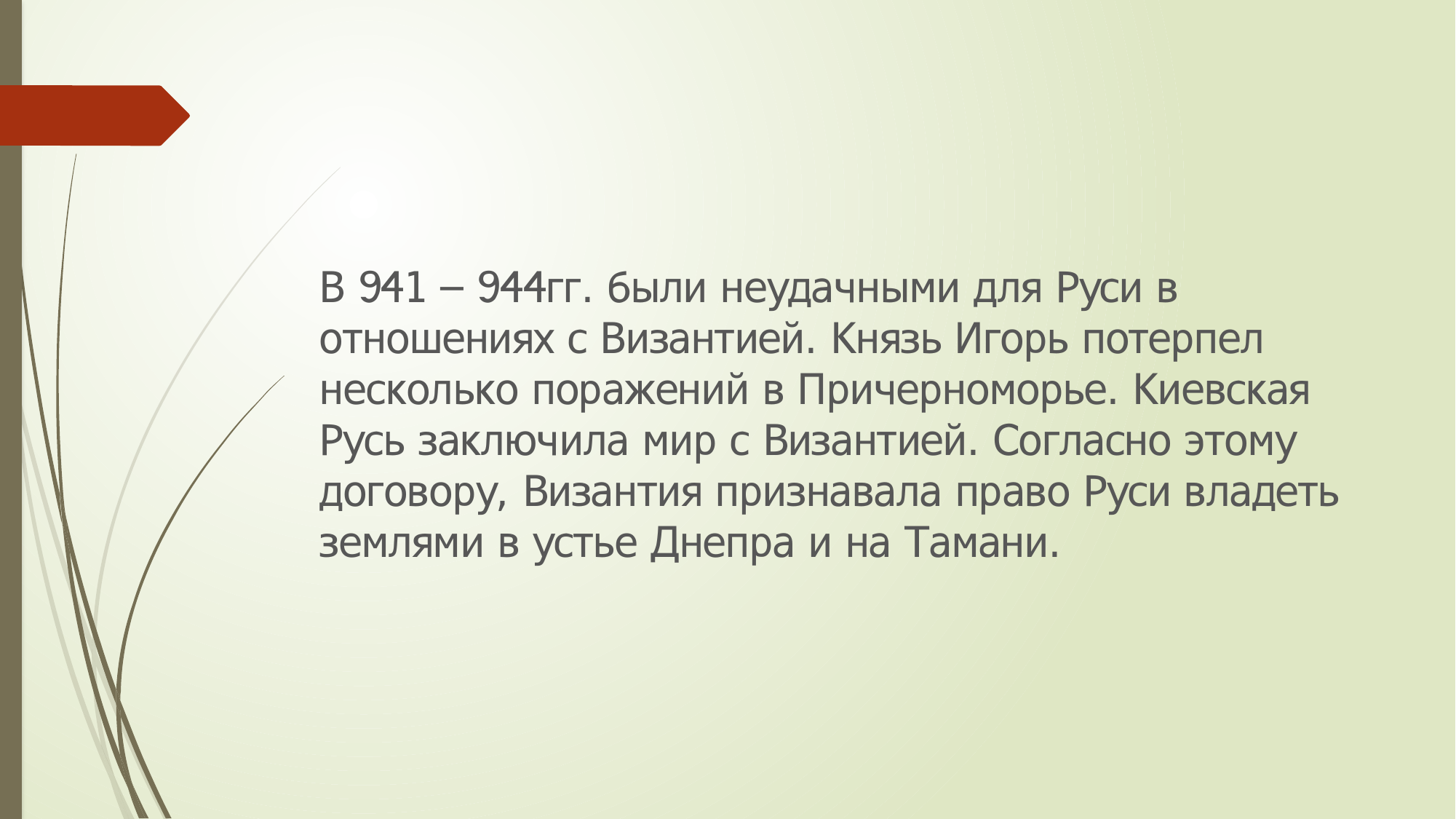

#
В 941 – 944гг. были неудачными для Руси в отношениях с Византией. Князь Игорь потерпел несколько поражений в Причерноморье. Киевская Русь заключила мир с Византией. Согласно этому договору, Византия признавала право Руси владеть землями в устье Днепра и на Тамани.